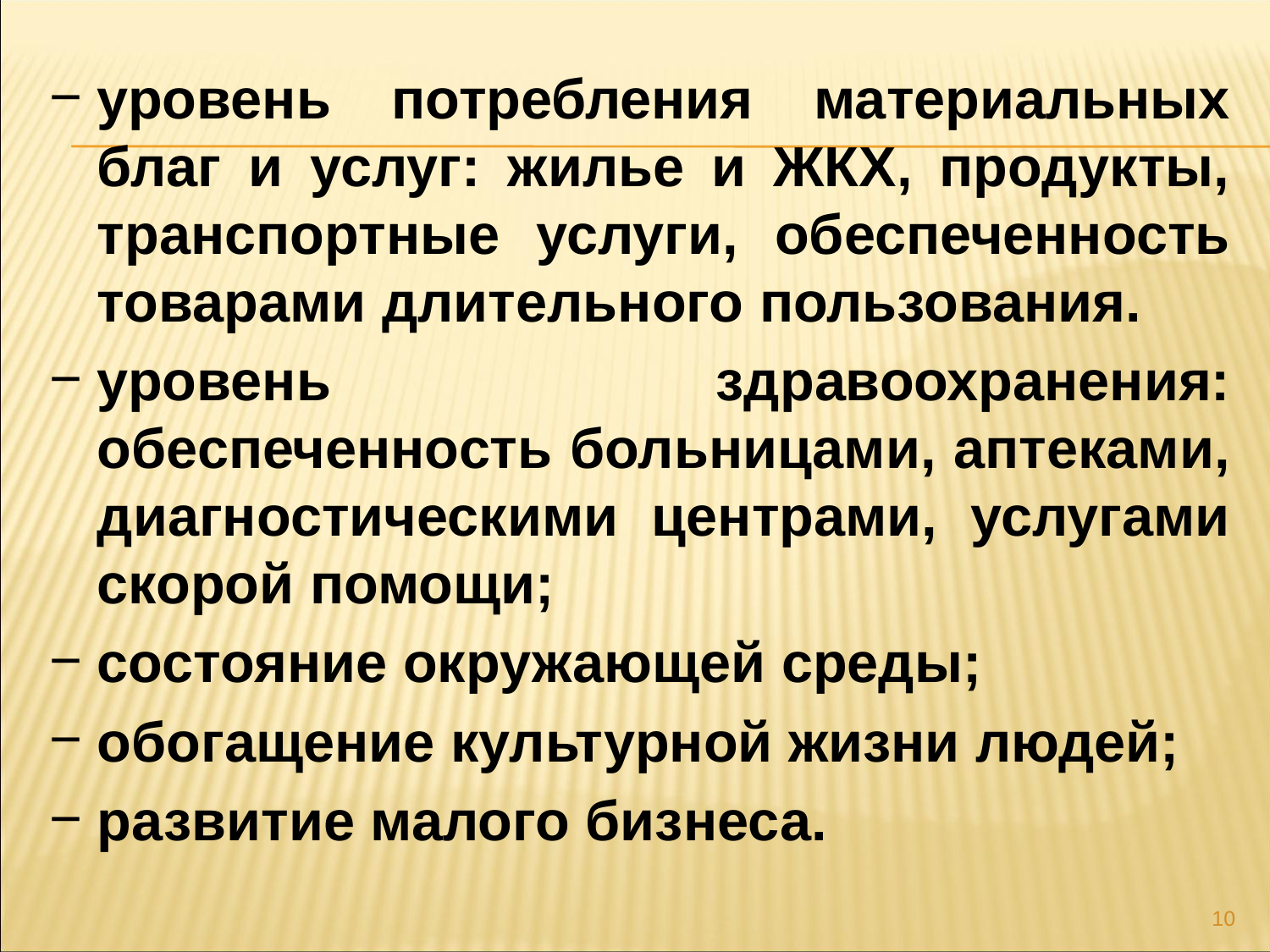

уровень потребления материальных благ и услуг: жилье и ЖКХ, продукты, транспортные услуги, обеспеченность товарами длительного пользования.
уровень здравоохранения: обеспеченность больницами, аптеками, диагностическими центрами, услугами скорой помощи;
состояние окружающей среды;
обогащение культурной жизни людей;
развитие малого бизнеса.

10